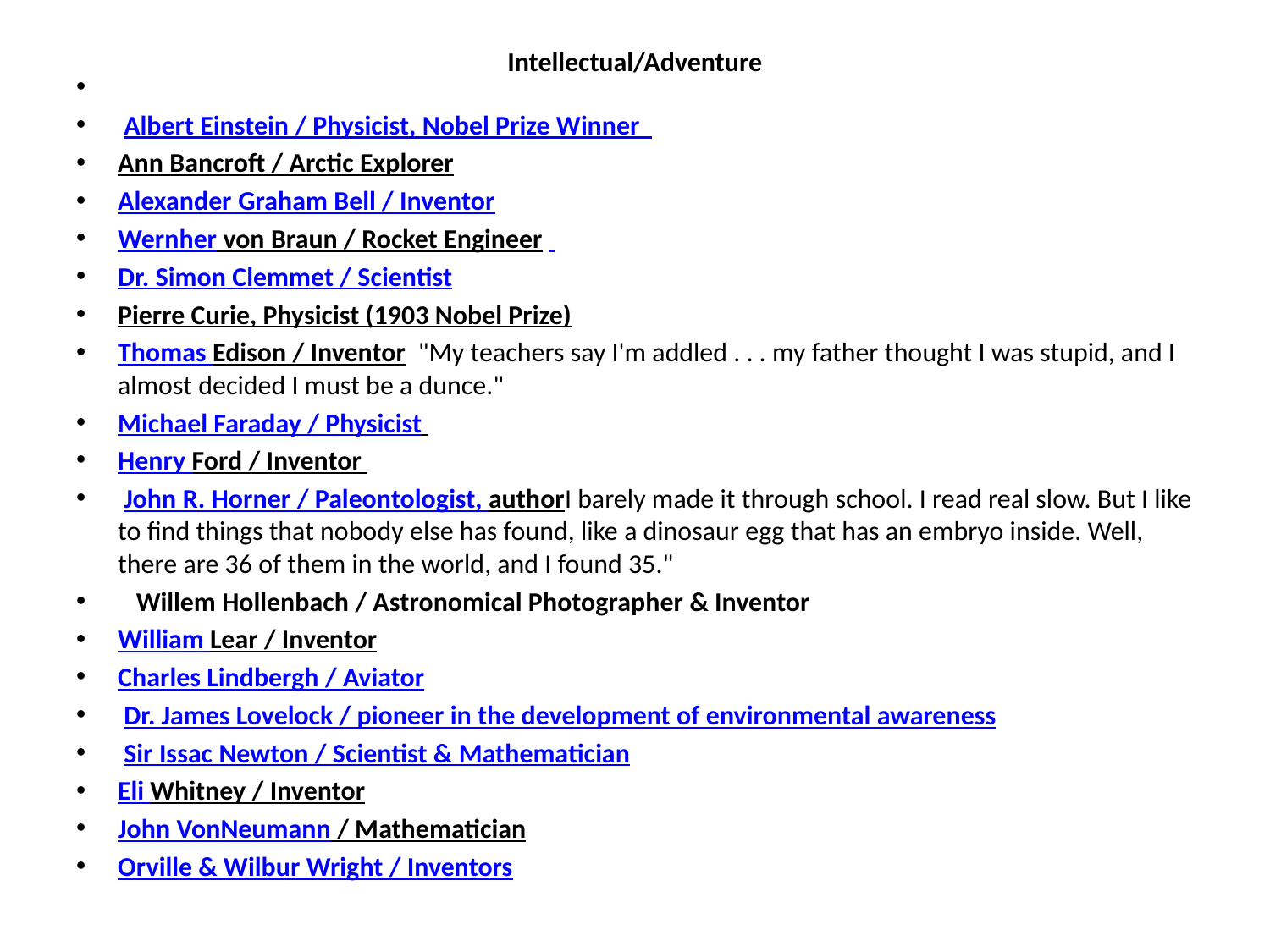

# Intellectual/Adventure

 Albert Einstein / Physicist, Nobel Prize Winner
Ann Bancroft / Arctic Explorer
Alexander Graham Bell / Inventor
Wernher von Braun / Rocket Engineer
Dr. Simon Clemmet / Scientist
Pierre Curie, Physicist (1903 Nobel Prize)
Thomas Edison / Inventor  "My teachers say I'm addled . . . my father thought I was stupid, and I almost decided I must be a dunce."
Michael Faraday / Physicist
Henry Ford / Inventor
 John R. Horner / Paleontologist, authorI barely made it through school. I read real slow. But I like to find things that nobody else has found, like a dinosaur egg that has an embryo inside. Well, there are 36 of them in the world, and I found 35."
   Willem Hollenbach / Astronomical Photographer & Inventor
William Lear / Inventor
Charles Lindbergh / Aviator
 Dr. James Lovelock / pioneer in the development of environmental awareness
 Sir Issac Newton / Scientist & Mathematician
Eli Whitney / Inventor
John VonNeumann / Mathematician
Orville & Wilbur Wright / Inventors